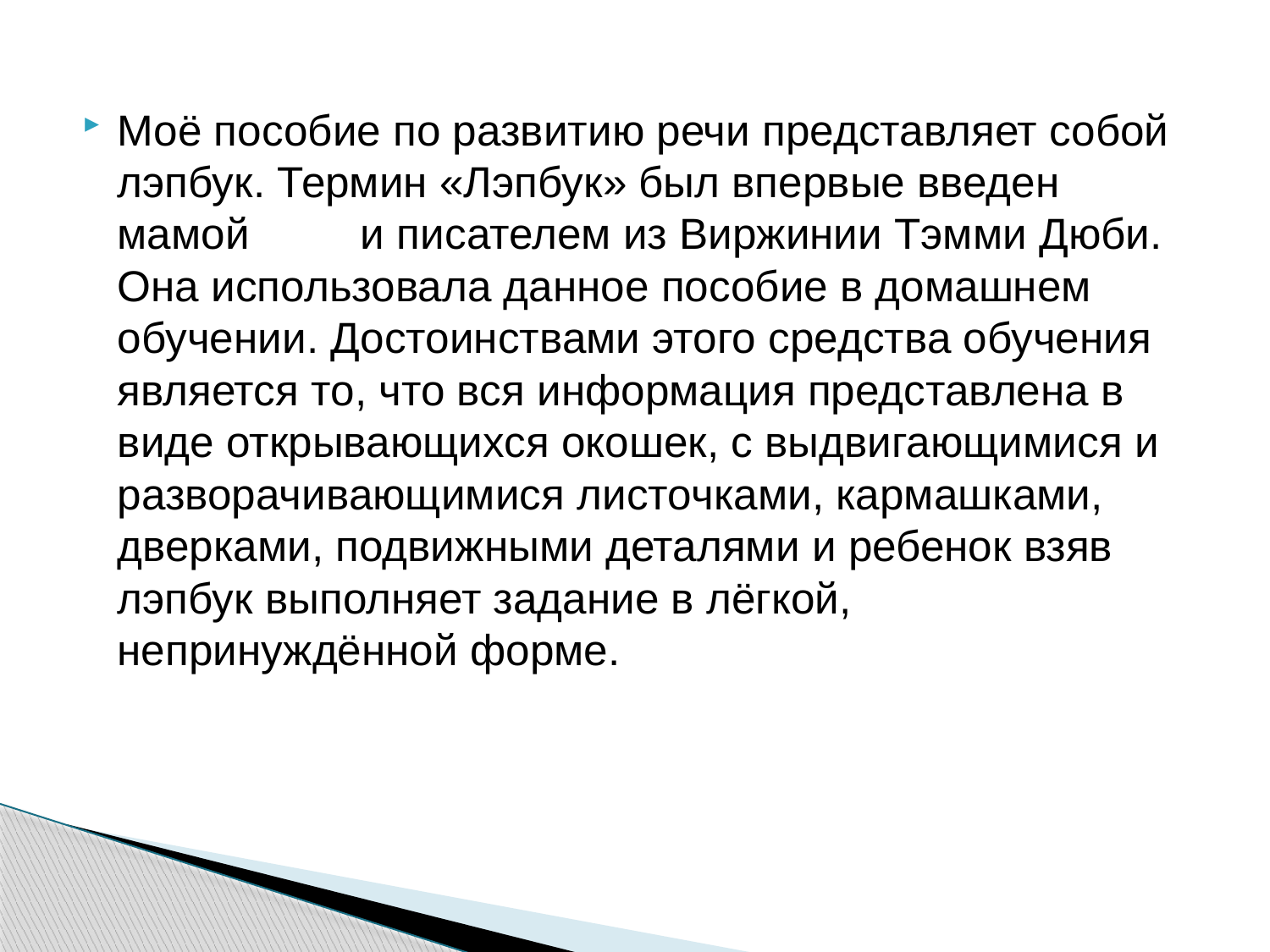

Моё пособие по развитию речи представляет собой лэпбук. Термин «Лэпбук» был впервые введен мамой	 и писателем из Виржинии Тэмми Дюби. Она использовала данное пособие в домашнем обучении. Достоинствами этого средства обучения является то, что вся информация представлена в виде открывающихся окошек, с выдвигающимися и разворачивающимися листочками, кармашками, дверками, подвижными деталями и ребенок взяв лэпбук выполняет задание в лёгкой, непринуждённой форме.